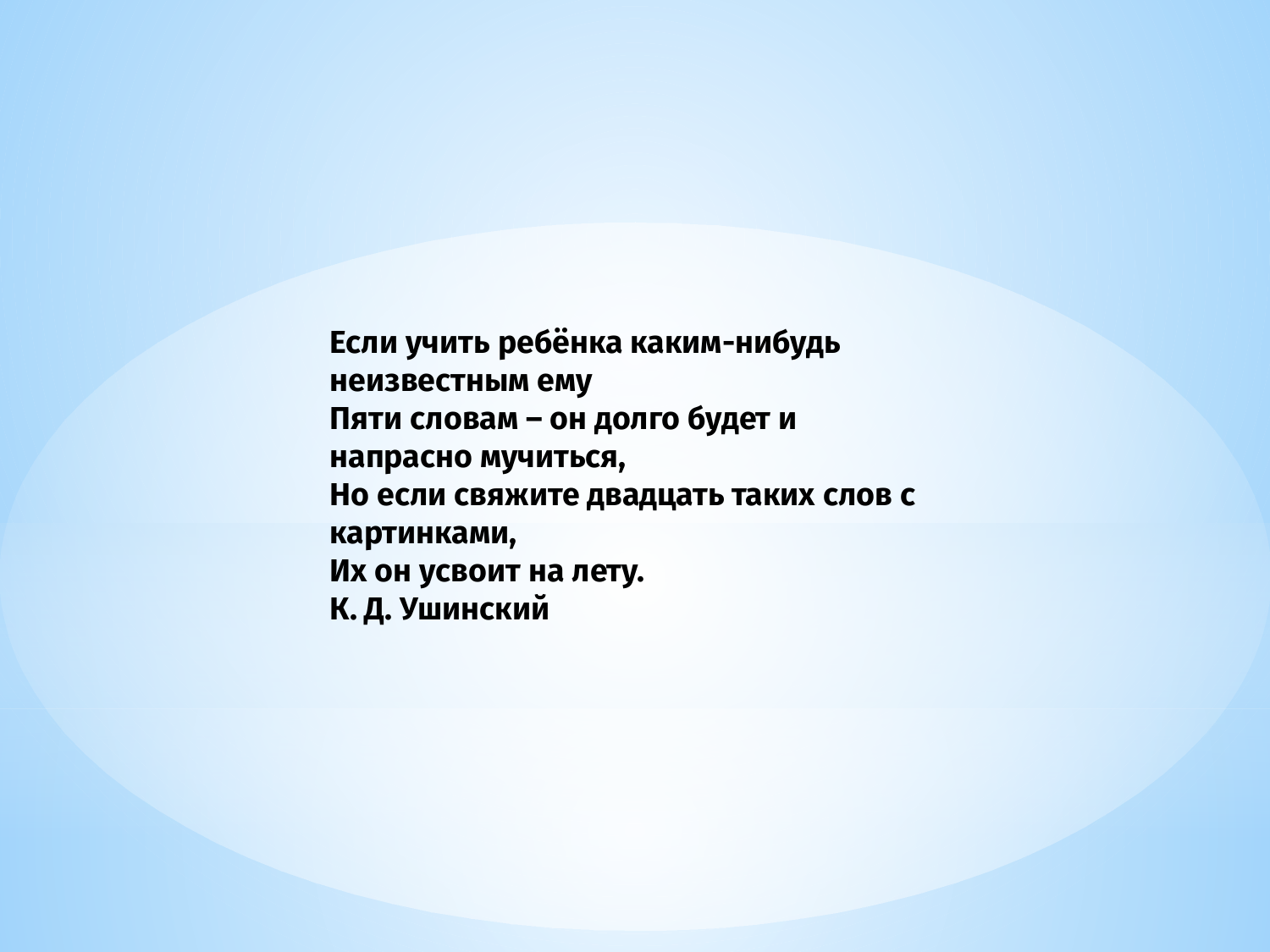

Если учить ребёнка каким-нибудь неизвестным ему
Пяти словам – он долго будет и напрасно мучиться,
Но если свяжите двадцать таких слов с картинками,
Их он усвоит на лету.
К. Д. Ушинский